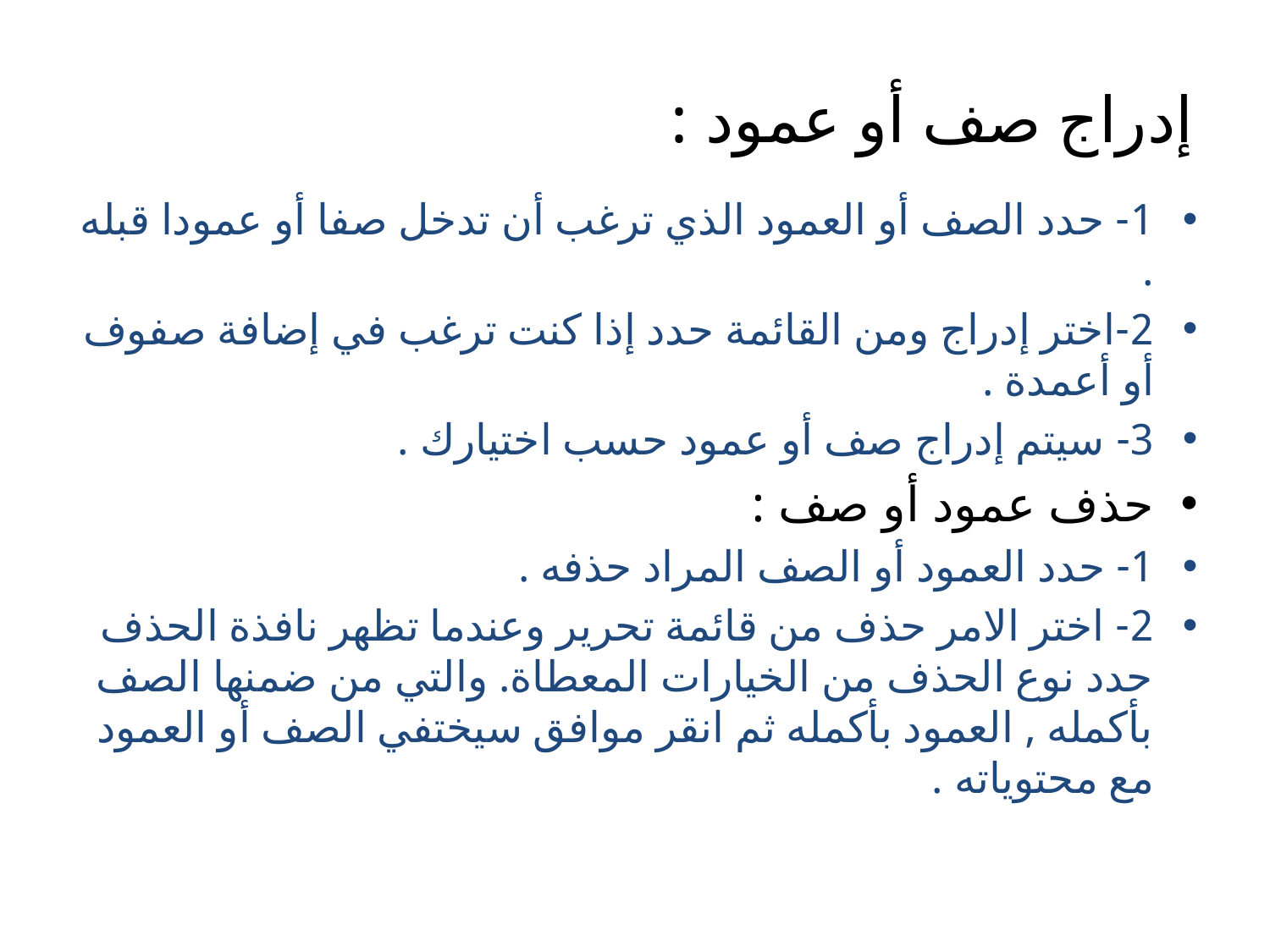

# إدراج صف أو عمود :
1- حدد الصف أو العمود الذي ترغب أن تدخل صفا أو عمودا قبله .
2-اختر إدراج ومن القائمة حدد إذا كنت ترغب في إضافة صفوف أو أعمدة .
3- سيتم إدراج صف أو عمود حسب اختيارك .
حذف عمود أو صف :
1- حدد العمود أو الصف المراد حذفه .
2- اختر الامر حذف من قائمة تحرير وعندما تظهر نافذة الحذف حدد نوع الحذف من الخيارات المعطاة. والتي من ضمنها الصف بأكمله , العمود بأكمله ثم انقر موافق سيختفي الصف أو العمود مع محتوياته .